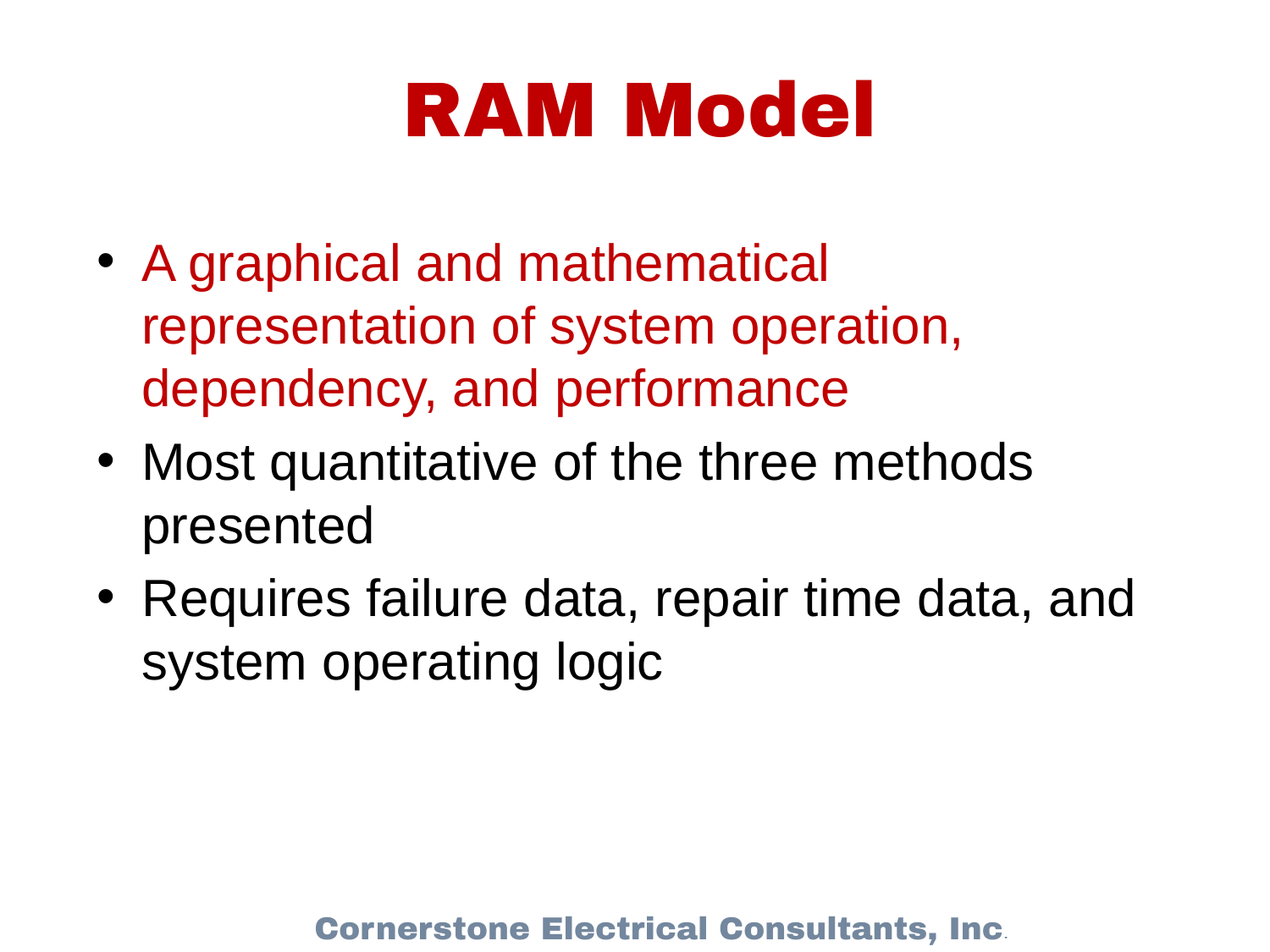

# RAM Model
A graphical and mathematical representation of system operation, dependency, and performance
Most quantitative of the three methods presented
Requires failure data, repair time data, and system operating logic
Cornerstone Electrical Consultants, Inc.